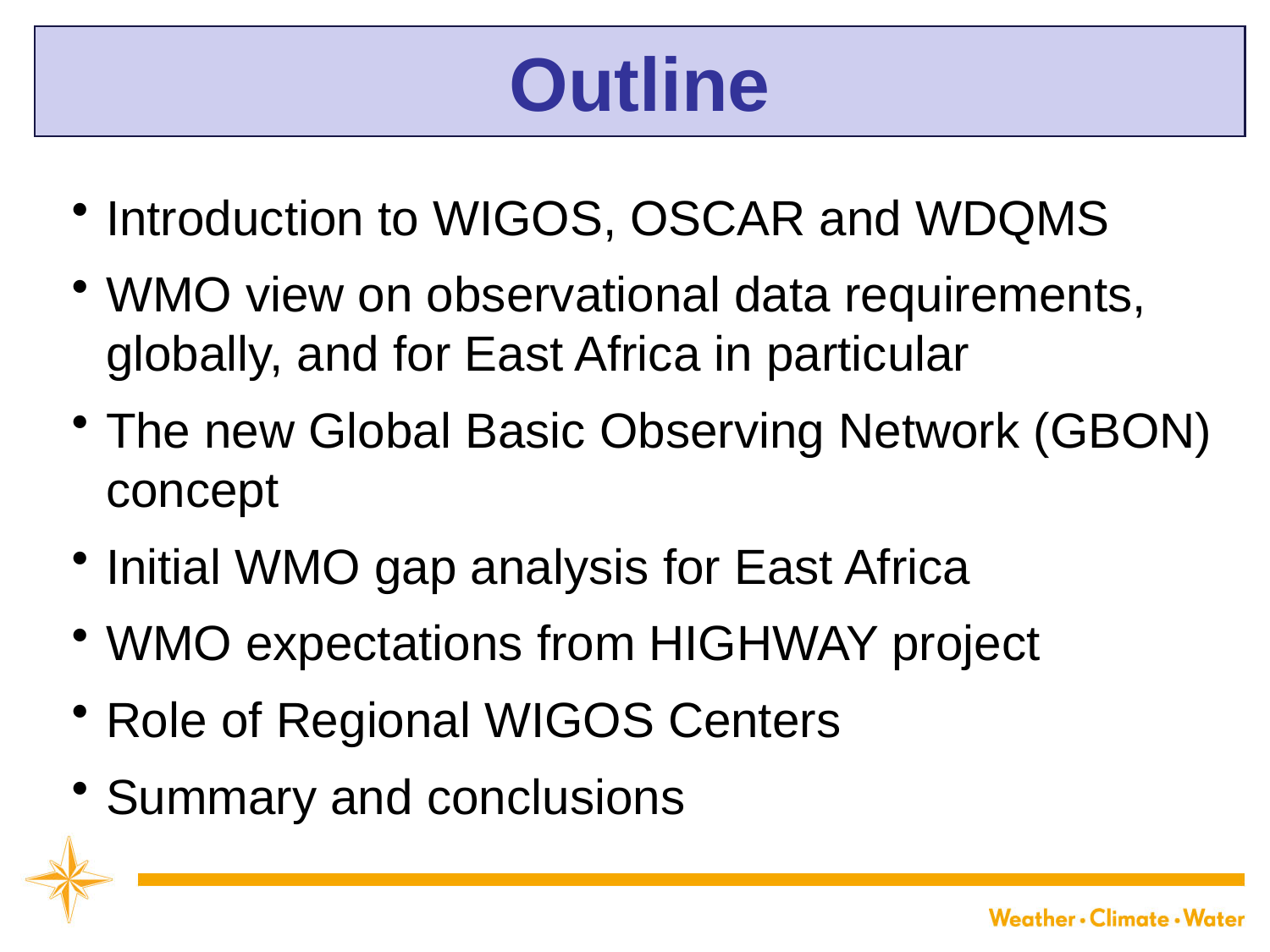

Outline
Introduction to WIGOS, OSCAR and WDQMS
WMO view on observational data requirements, globally, and for East Africa in particular
The new Global Basic Observing Network (GBON) concept
Initial WMO gap analysis for East Africa
WMO expectations from HIGHWAY project
Role of Regional WIGOS Centers
Summary and conclusions
WMO